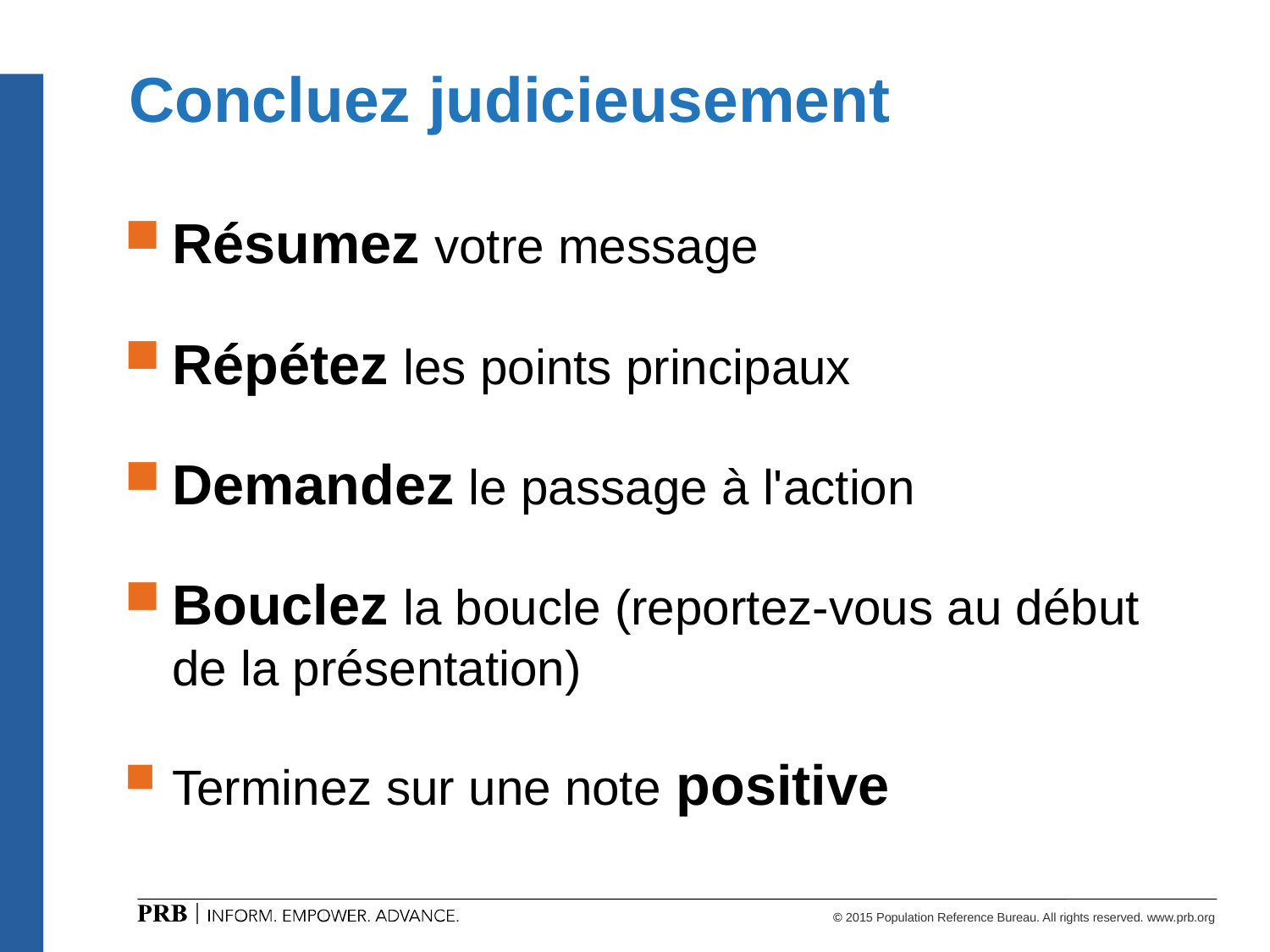

# Concluez judicieusement
Résumez votre message
Répétez les points principaux
Demandez le passage à l'action
Bouclez la boucle (reportez-vous au début de la présentation)
Terminez sur une note positive